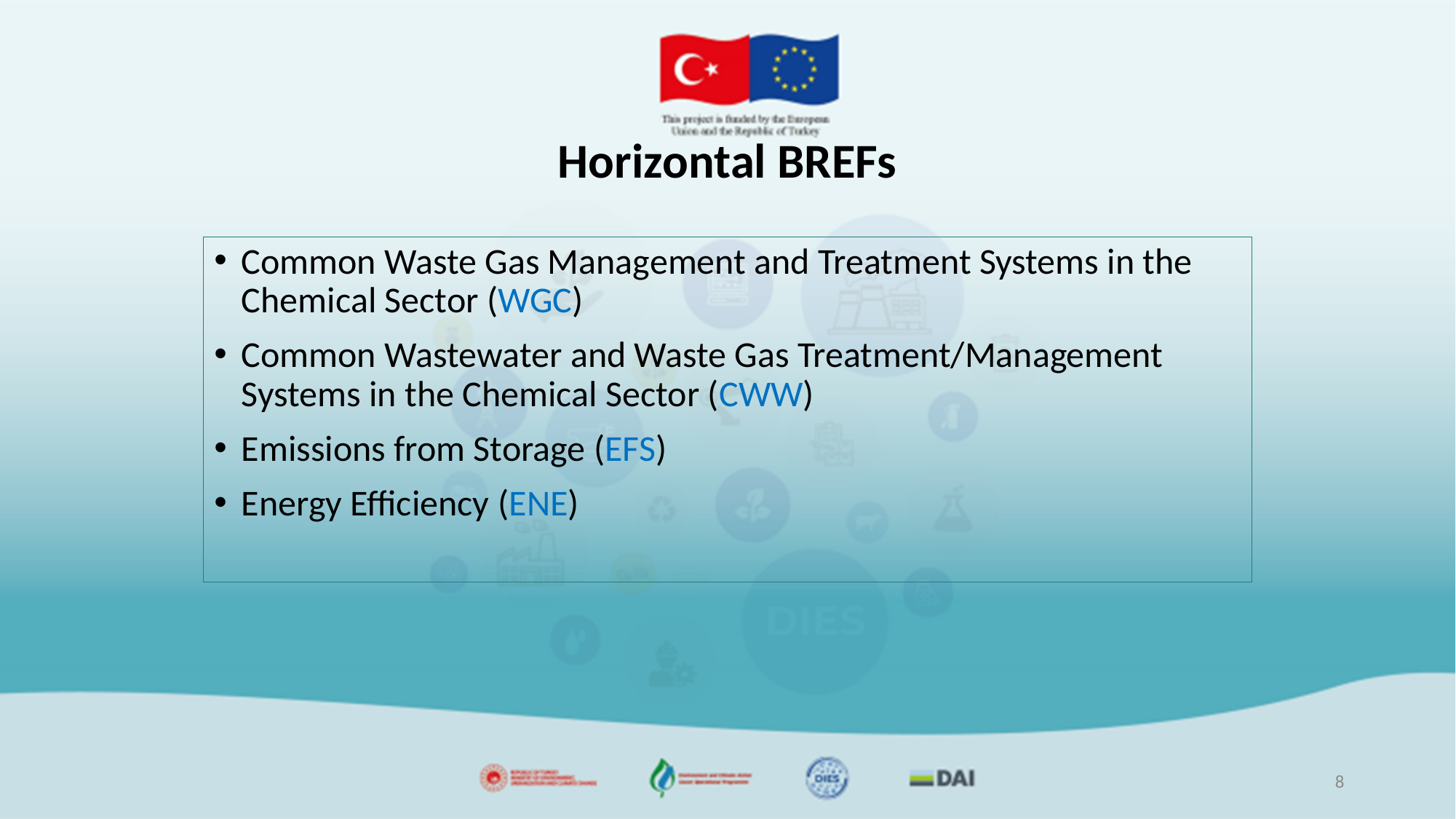

# Horizontal BREFs
Common Waste Gas Management and Treatment Systems in the Chemical Sector (WGC)
Common Wastewater and Waste Gas Treatment/Management Systems in the Chemical Sector (CWW)
Emissions from Storage (EFS)
Energy Efficiency (ENE)
8